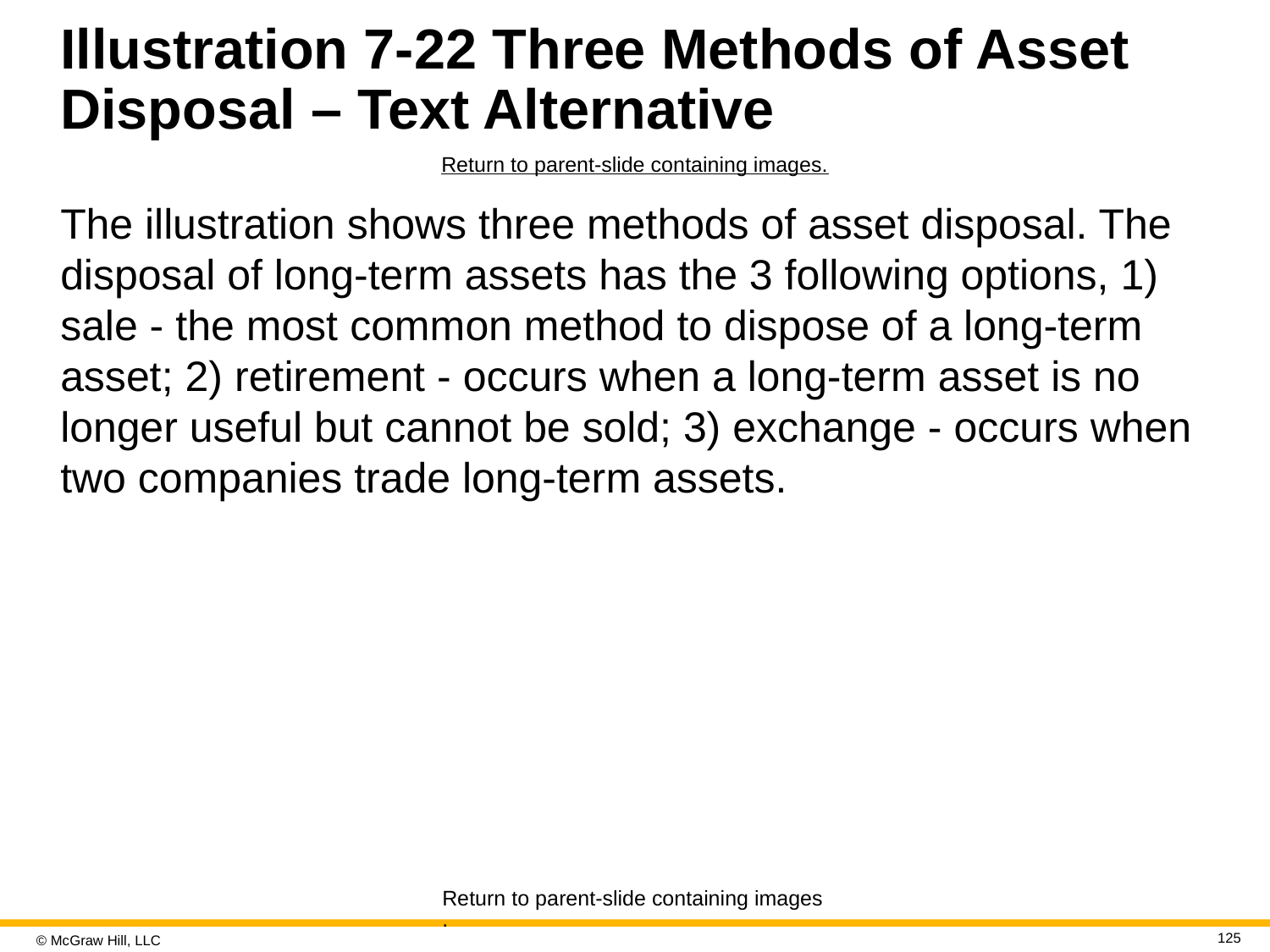

# Illustration 7-22 Three Methods of Asset Disposal – Text Alternative
Return to parent-slide containing images.
The illustration shows three methods of asset disposal. The disposal of long-term assets has the 3 following options, 1) sale - the most common method to dispose of a long-term asset; 2) retirement - occurs when a long-term asset is no longer useful but cannot be sold; 3) exchange - occurs when two companies trade long-term assets.
Return to parent-slide containing images.
125